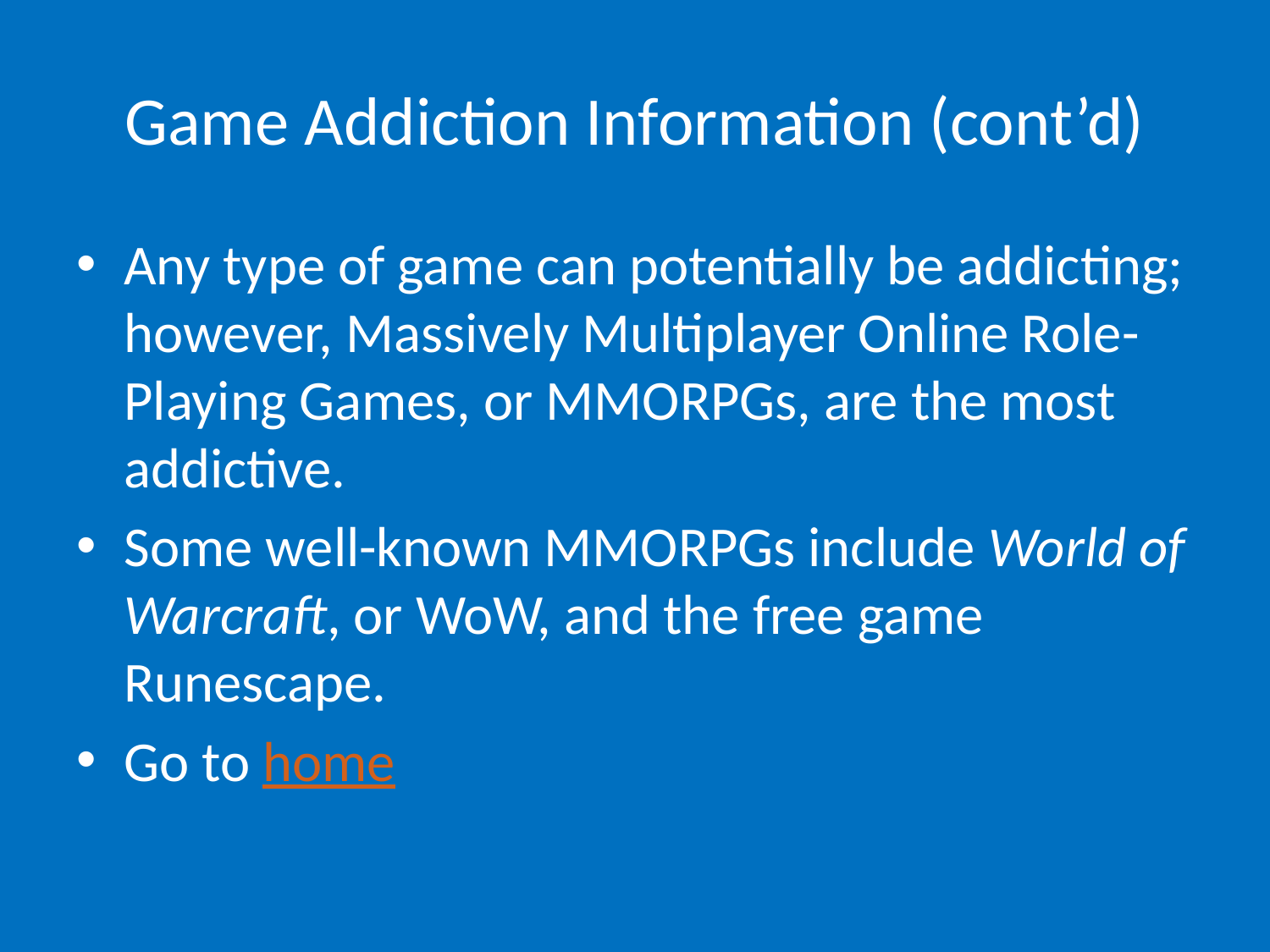

# Game Addiction Information (cont’d)
Any type of game can potentially be addicting; however, Massively Multiplayer Online Role-Playing Games, or MMORPGs, are the most addictive.
Some well-known MMORPGs include World of Warcraft, or WoW, and the free game Runescape.
Go to home